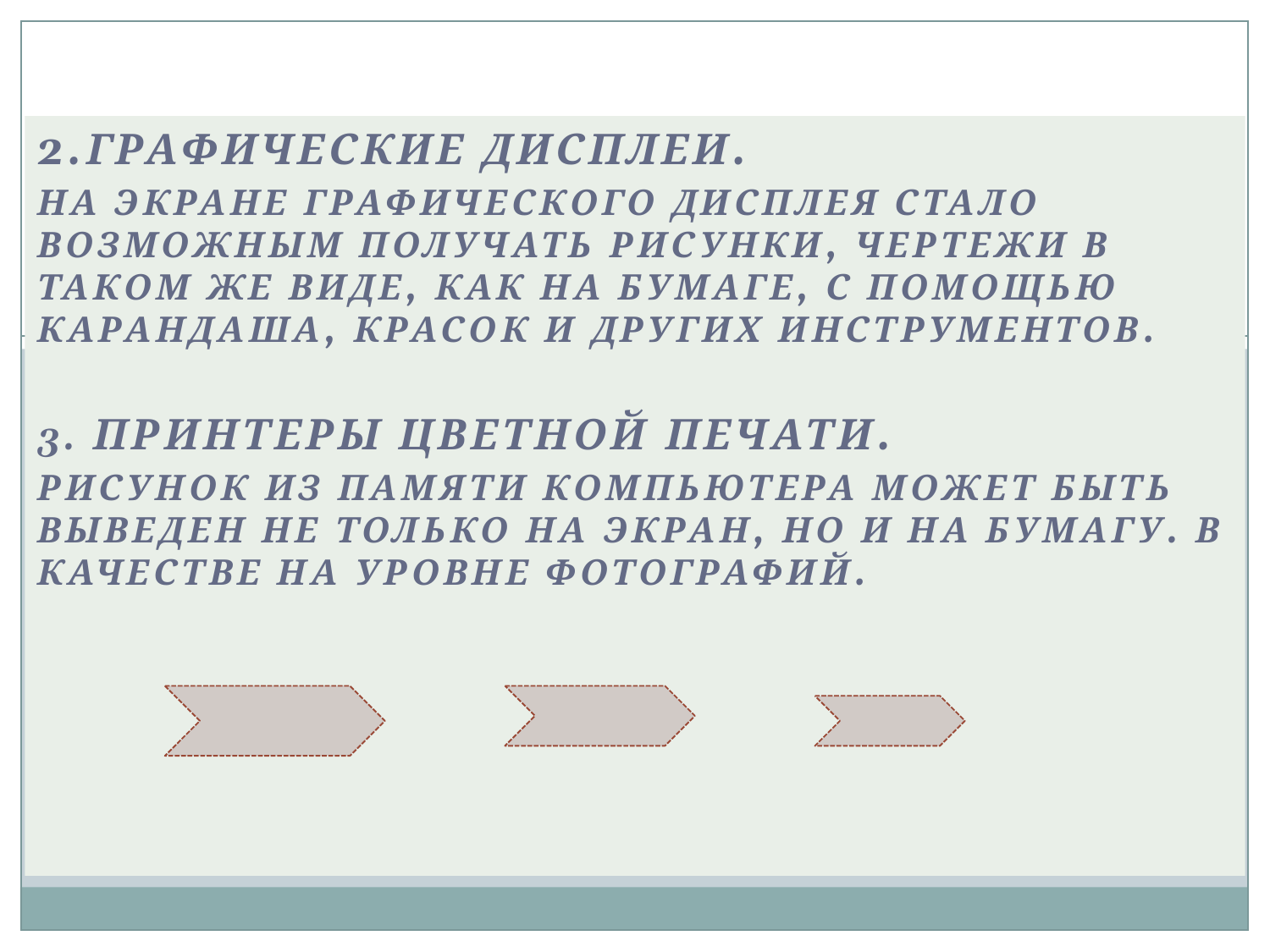

#
2.Графические дисплеи.
На экране графического дисплея стало возможным получать рисунки, чертежи в таком же виде, как на бумаге, с помощью карандаша, красок и других инструментов.

3. Принтеры цветной печати.
Рисунок из памяти компьютера может быть выведен не только на экран, но и на бумагу. В качестве на уровне фотографий.